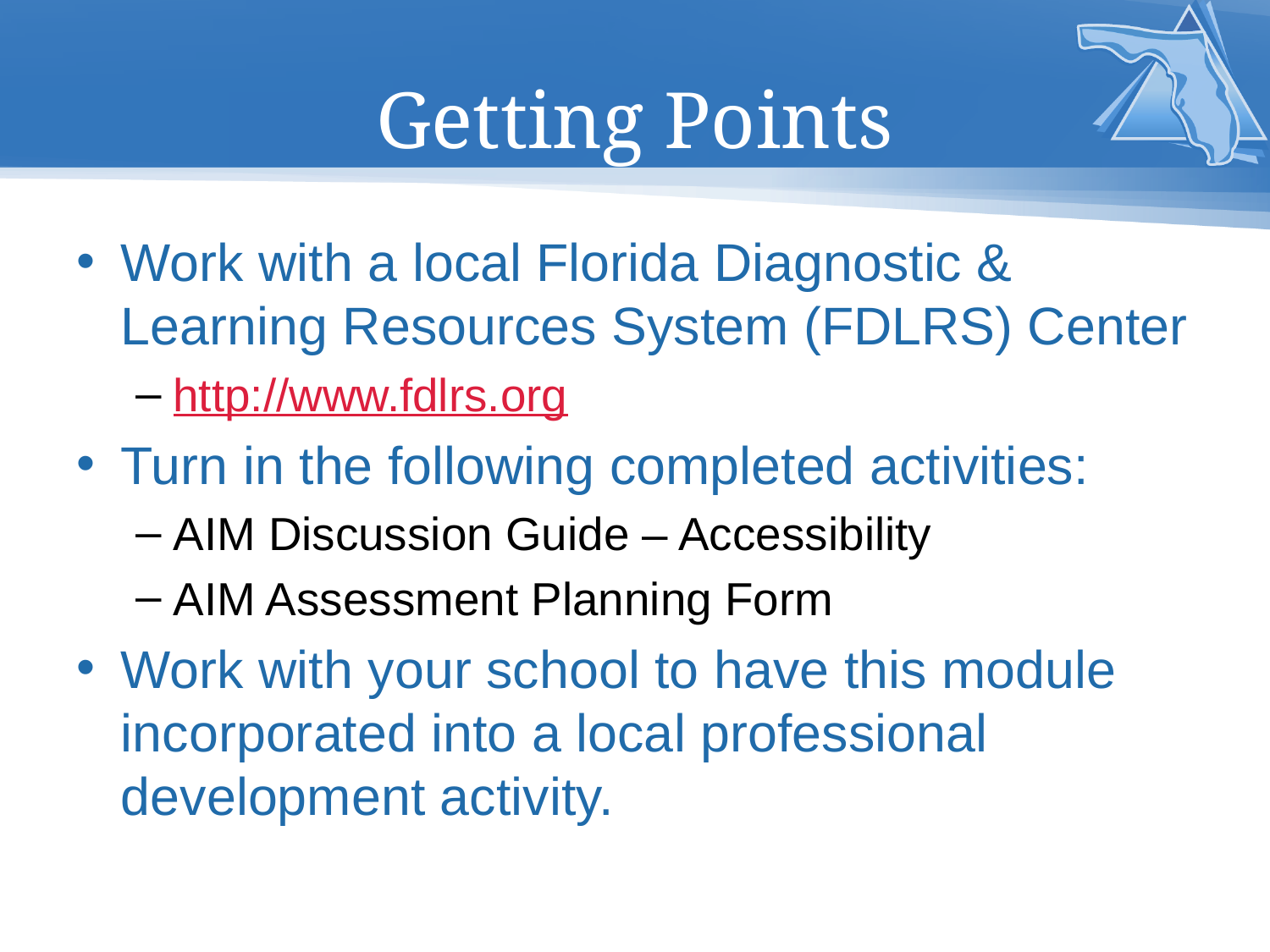

# Getting Points
Work with a local Florida Diagnostic & Learning Resources System (FDLRS) Center
http://www.fdlrs.org
Turn in the following completed activities:
AIM Discussion Guide – Accessibility
AIM Assessment Planning Form
Work with your school to have this module incorporated into a local professional development activity.